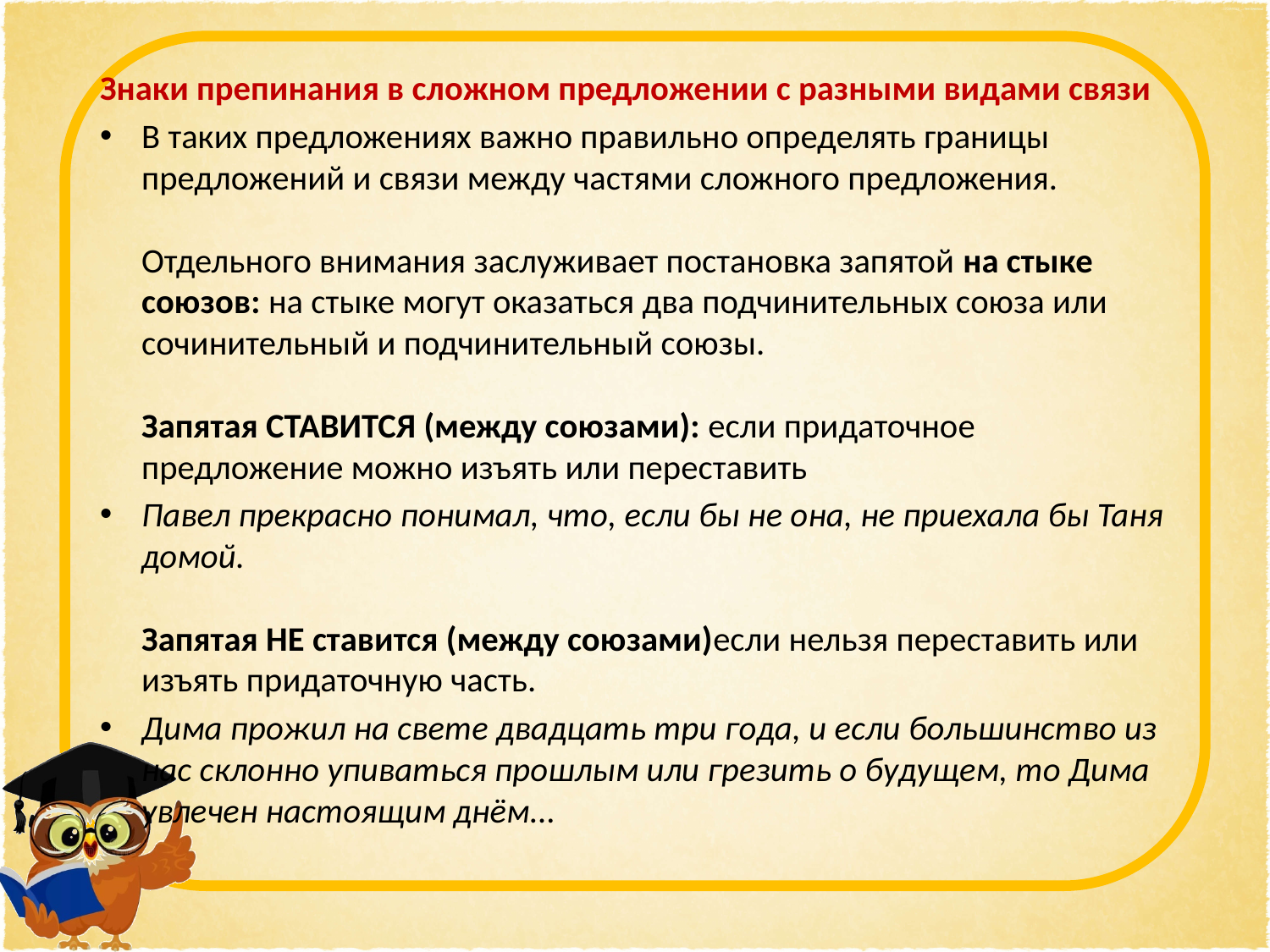

Знаки препинания в сложном предложении с разными видами связи
В таких предложениях важно правильно определять границы предложений и связи между частями сложного предложения.
Отдельного внимания заслуживает постановка запятой на стыке союзов: на стыке могут оказаться два подчинительных союза или сочинительный и подчинительный союзы.
Запятая СТАВИТСЯ (между союзами): если придаточное предложение можно изъять или переставить
Павел прекрасно понимал, что, если бы не она, не приехала бы Таня домой.
Запятая НЕ ставится (между союзами)если нельзя переставить или изъять придаточную часть.
Дима прожил на свете двадцать три года, и если большинство из нас склонно упиваться прошлым или грезить о будущем, то Дима увлечен настоящим днём...